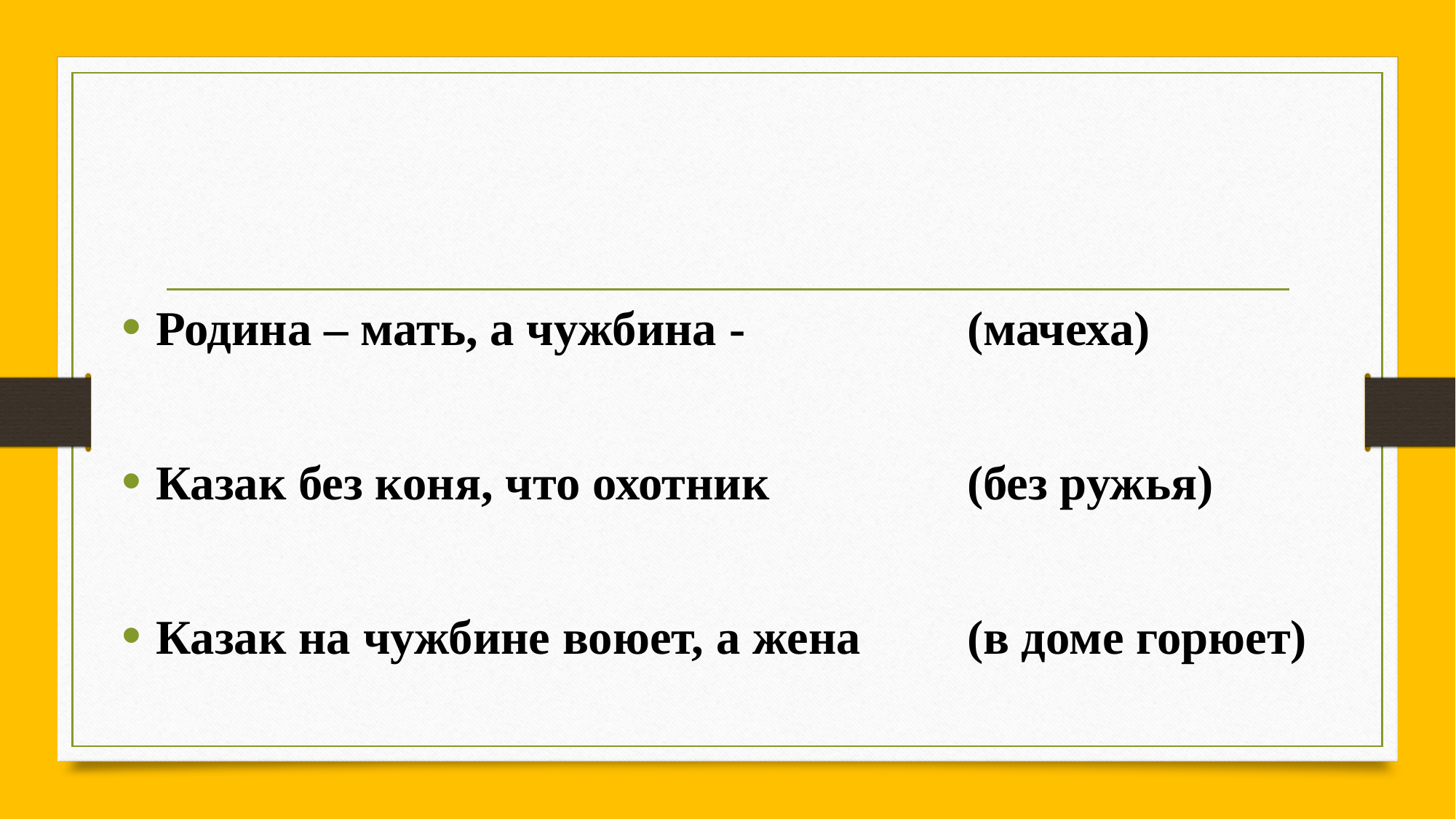

Родина – мать, а чужбина -

Казак без коня, что охотник

Казак на чужбине воюет, а жена
(мачеха)

(без ружья)

(в доме горюет)